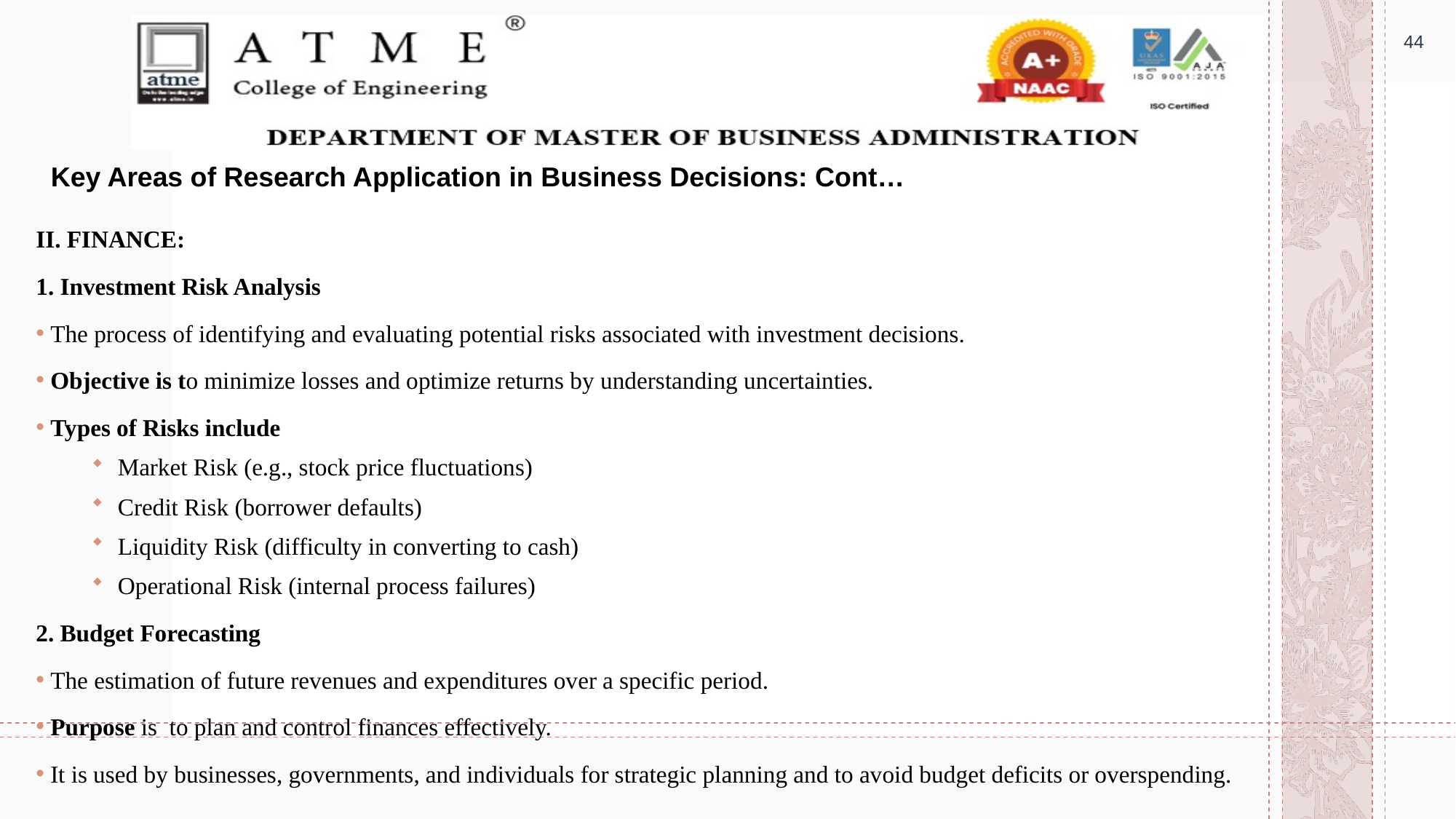

44
# Key Areas of Research Application in Business Decisions: Cont…
II. FINANCE:
1. Investment Risk Analysis
 The process of identifying and evaluating potential risks associated with investment decisions.
 Objective is to minimize losses and optimize returns by understanding uncertainties.
 Types of Risks include
Market Risk (e.g., stock price fluctuations)
Credit Risk (borrower defaults)
Liquidity Risk (difficulty in converting to cash)
Operational Risk (internal process failures)
2. Budget Forecasting
 The estimation of future revenues and expenditures over a specific period.
 Purpose is  to plan and control finances effectively.
 It is used by businesses, governments, and individuals for strategic planning and to avoid budget deficits or overspending.